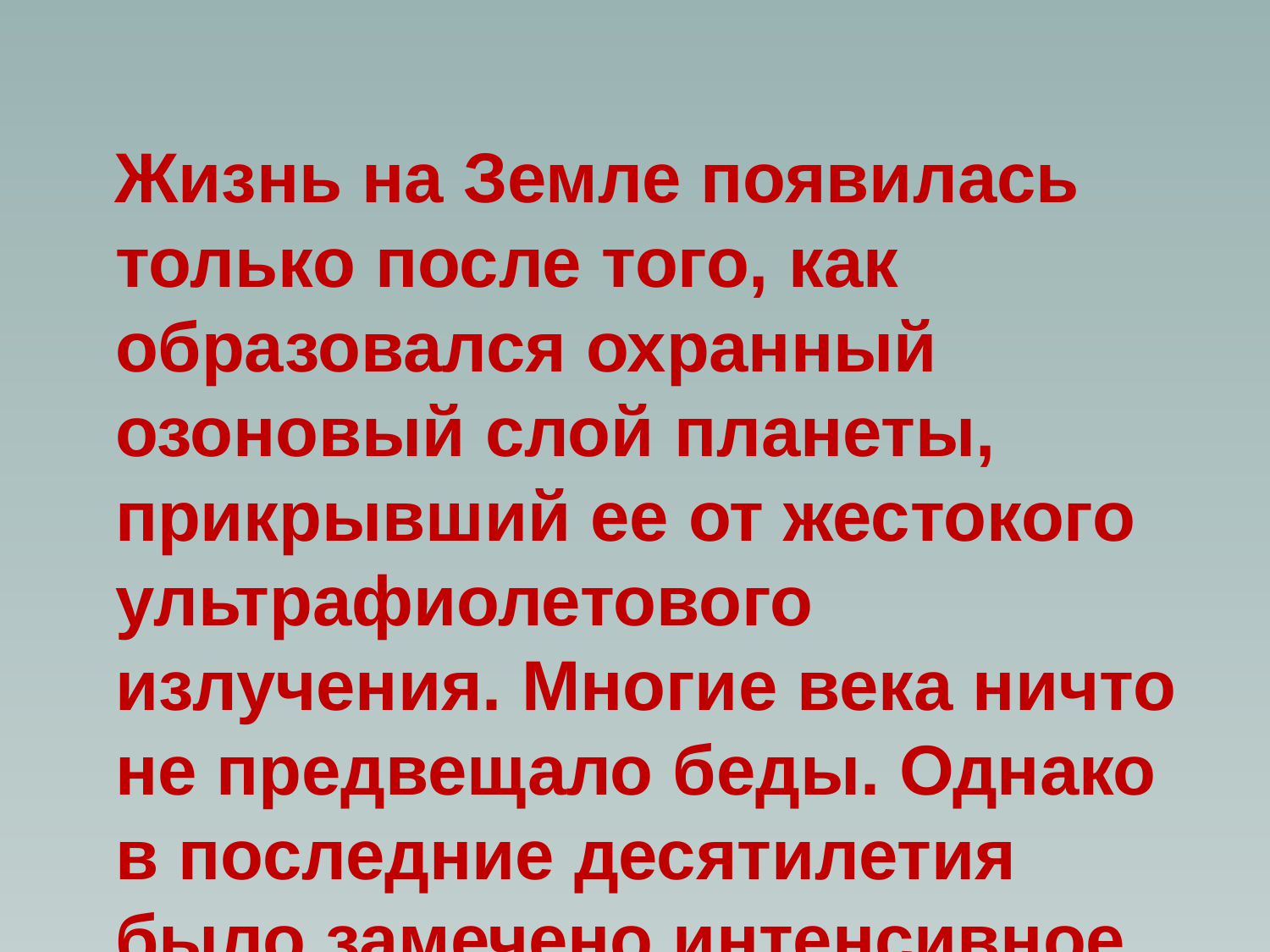

Жизнь на Земле появилась только после того, как образовался охранный озоновый слой планеты, прикрывший ее от жестокого ультрафиолетового излучения. Многие века ничто не предвещало беды. Однако в последние десятилетия было замечено интенсивное разрушение этого слоя.